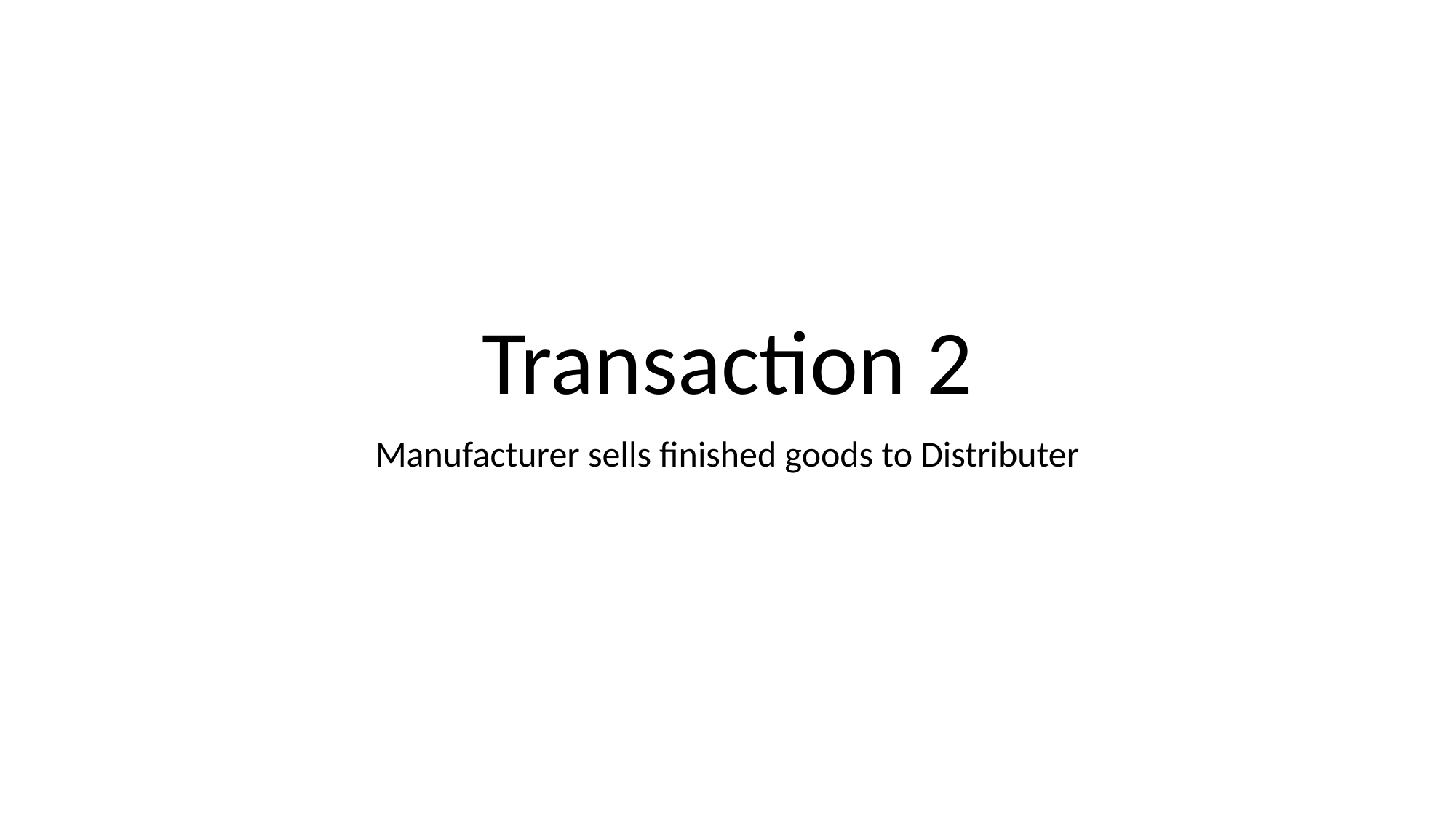

# Transaction 2
Manufacturer sells finished goods to Distributer